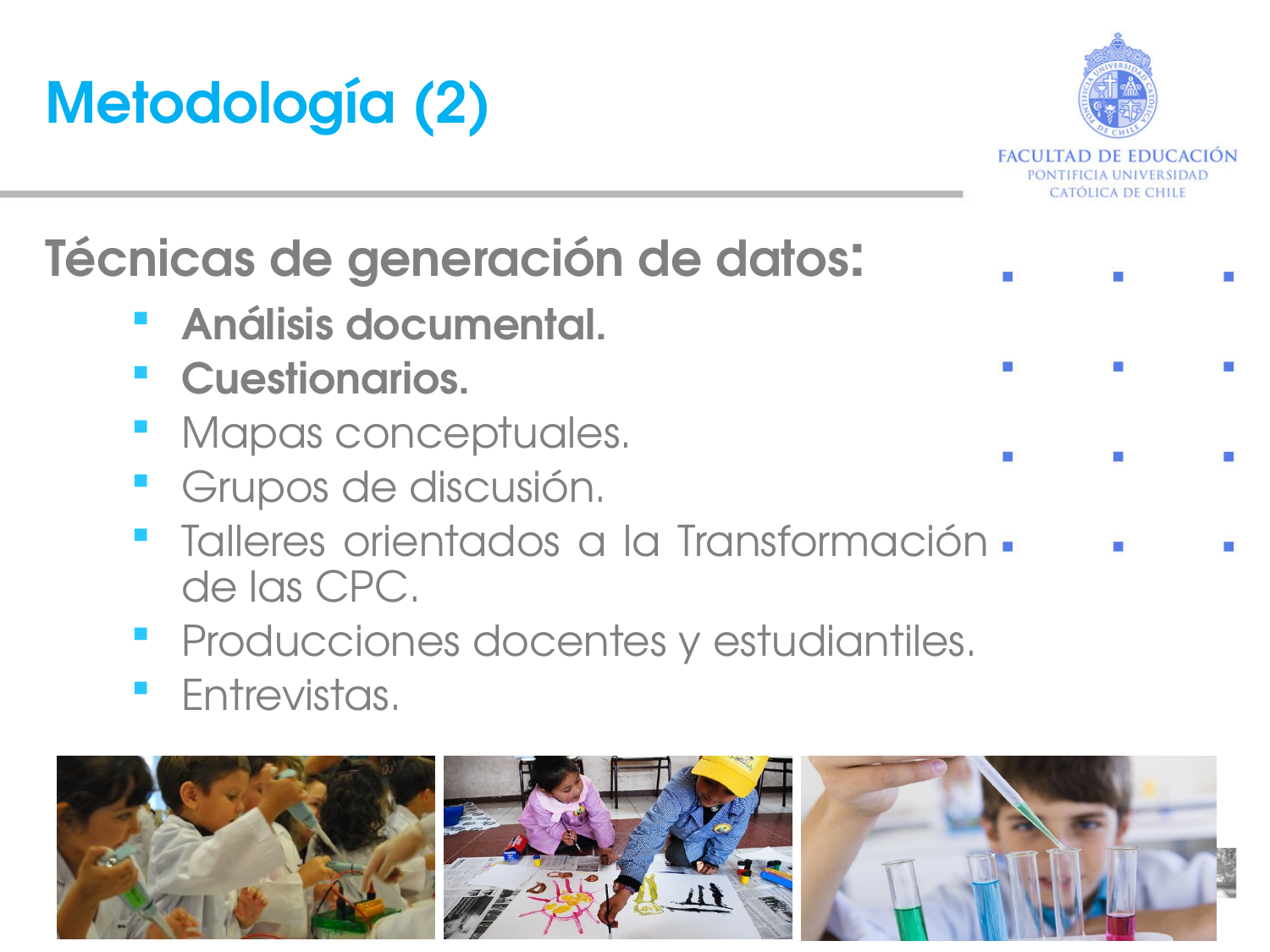

Metodología (2)
# Técnicas de generación de datos:
Análisis documental.
Cuestionarios.
Mapas conceptuales.
Grupos de discusión.
Talleres orientados a la Transformación de las CPC.
Producciones docentes y estudiantiles.
Entrevistas.